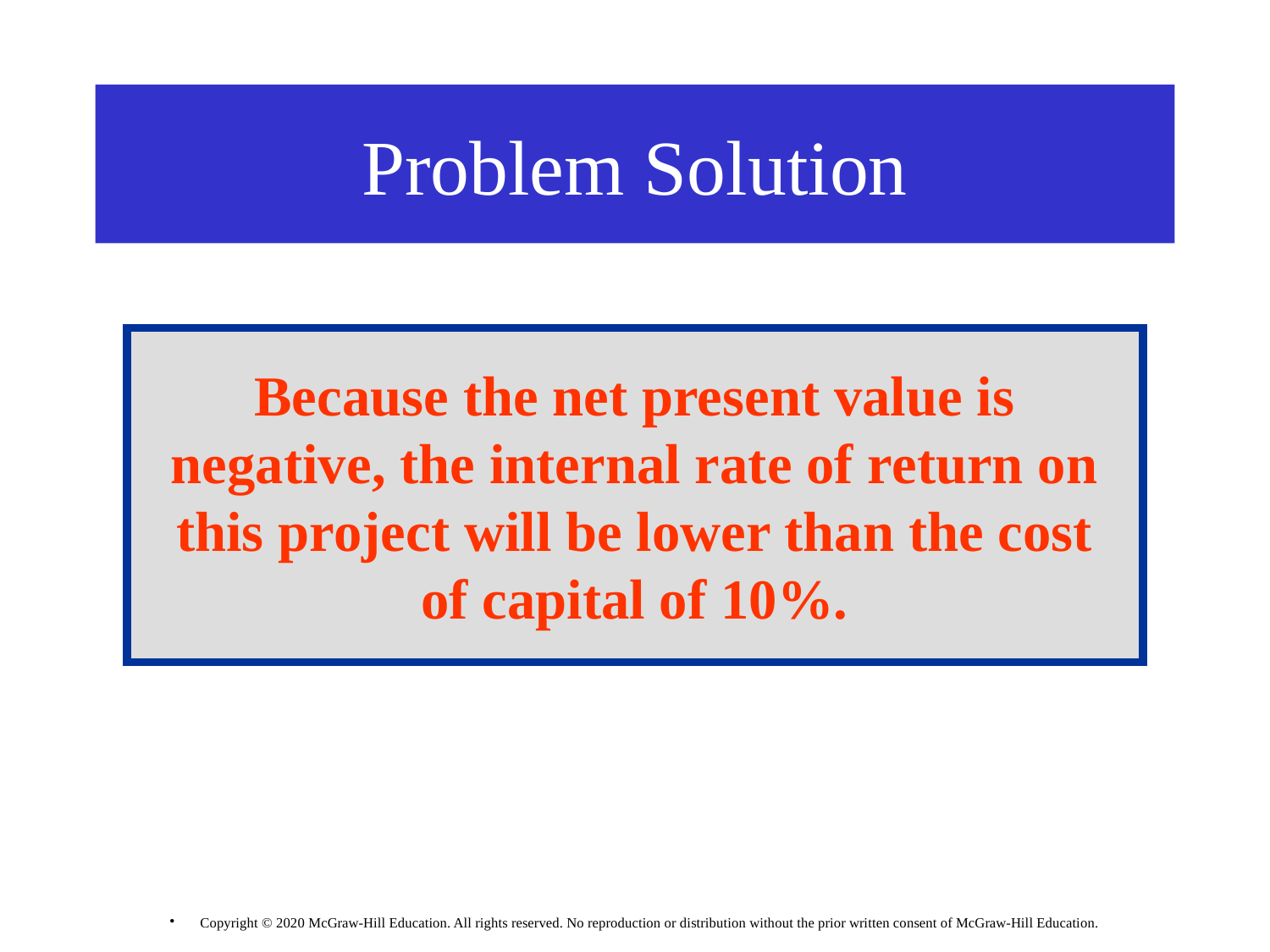

# Problem Solution
Because the net present value is negative, the internal rate of return on this project will be lower than the cost of capital of 10%.